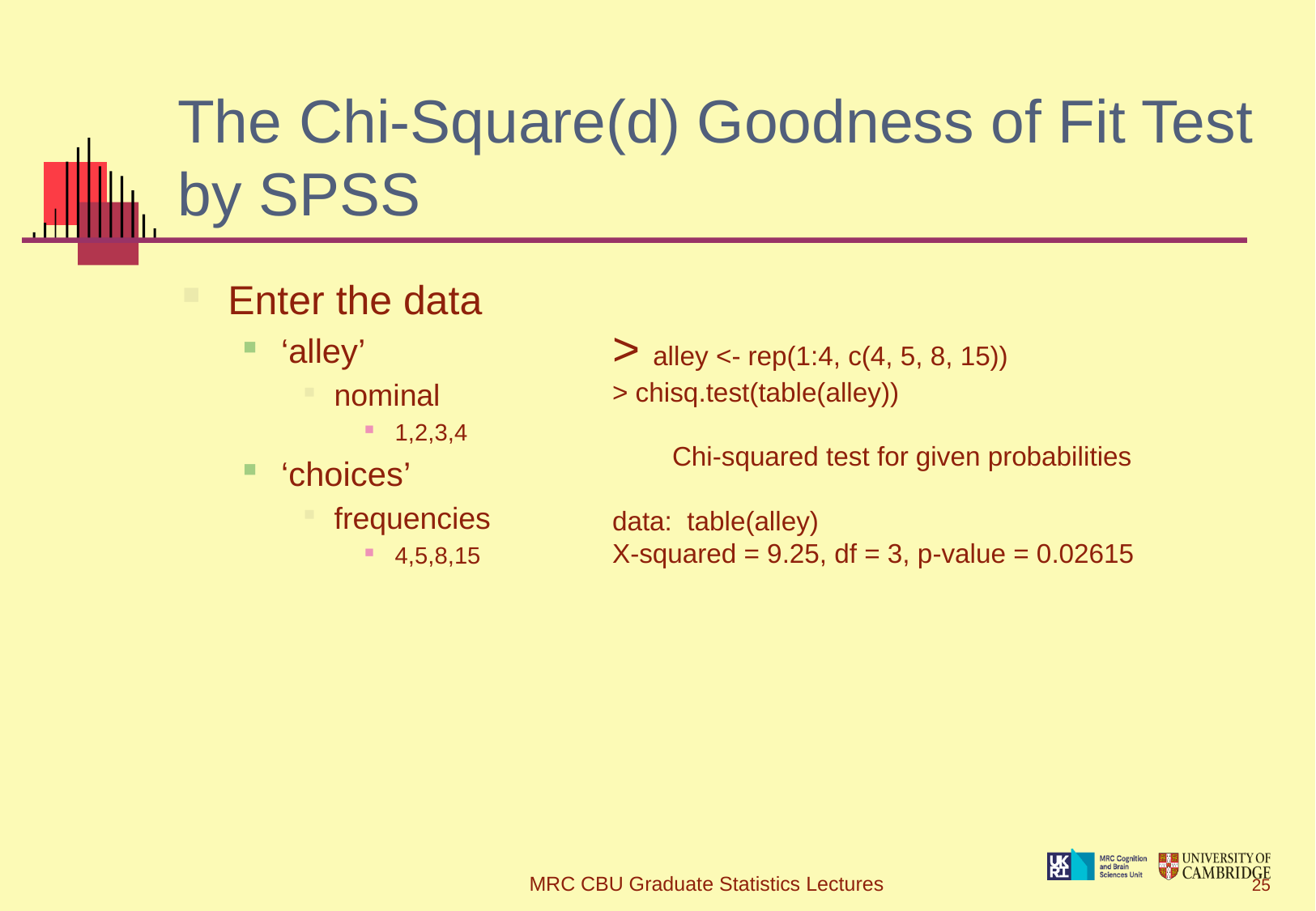

# The Chi-Square(d) Goodness of Fit Test by SPSS
Enter the data
‘alley’
nominal
1,2,3,4
‘choices’
frequencies
4,5,8,15
> alley <- rep(1:4, c(4, 5, 8, 15))
> chisq.test(table(alley))

        Chi-squared test for given probabilities

data:  table(alley)
X-squared = 9.25, df = 3, p-value = 0.02615

MRC CBU Graduate Statistics Lectures
25